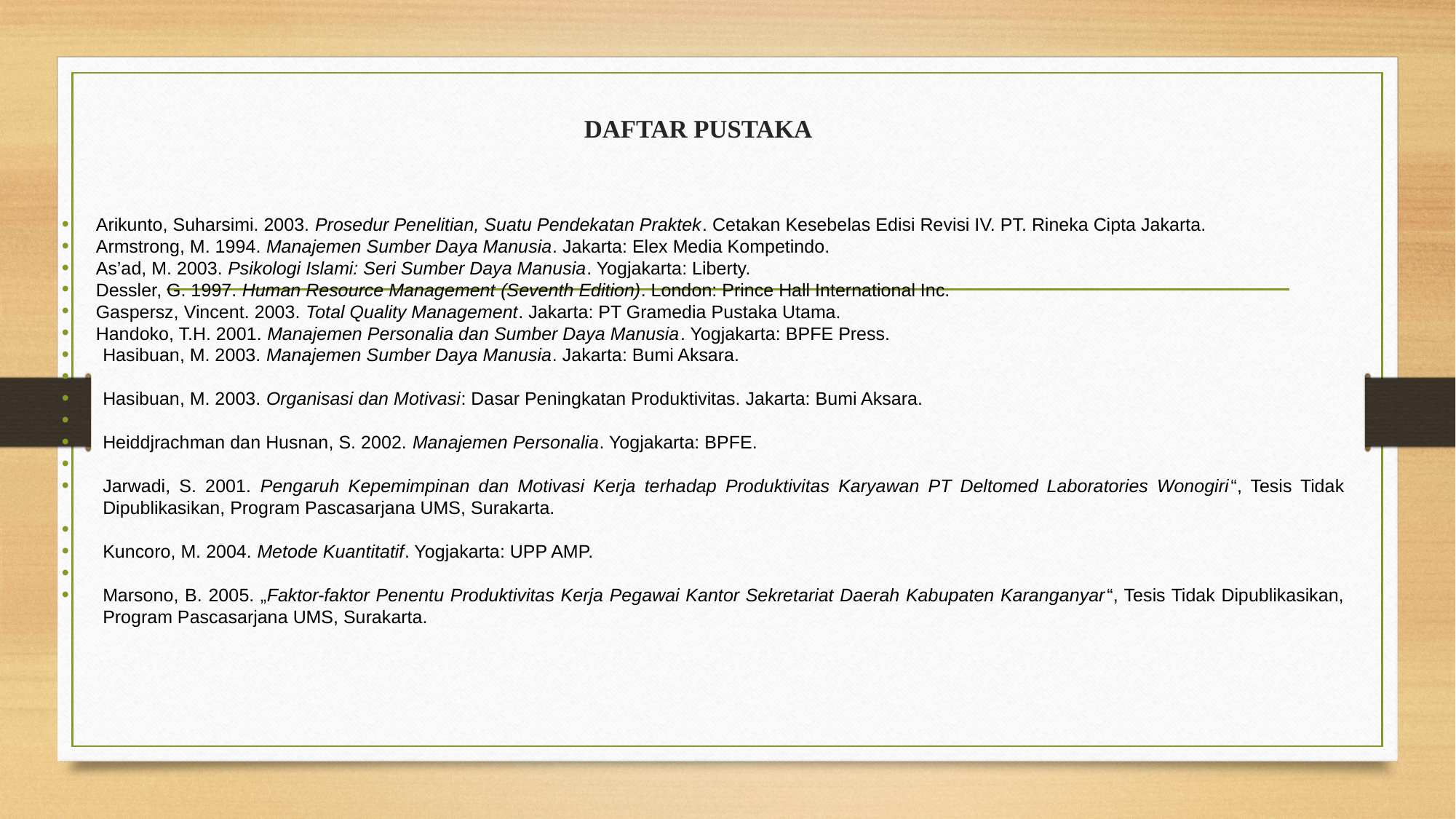

# DAFTAR PUSTAKA
Arikunto, Suharsimi. 2003. Prosedur Penelitian, Suatu Pendekatan Praktek. Cetakan Kesebelas Edisi Revisi IV. PT. Rineka Cipta Jakarta.
Armstrong, M. 1994. Manajemen Sumber Daya Manusia. Jakarta: Elex Media Kompetindo.
As’ad, M. 2003. Psikologi Islami: Seri Sumber Daya Manusia. Yogjakarta: Liberty.
Dessler, G. 1997. Human Resource Management (Seventh Edition). London: Prince Hall International Inc.
Gaspersz, Vincent. 2003. Total Quality Management. Jakarta: PT Gramedia Pustaka Utama.
Handoko, T.H. 2001. Manajemen Personalia dan Sumber Daya Manusia. Yogjakarta: BPFE Press.
Hasibuan, M. 2003. Manajemen Sumber Daya Manusia. Jakarta: Bumi Aksara.

Hasibuan, M. 2003. Organisasi dan Motivasi: Dasar Peningkatan Produktivitas. Jakarta: Bumi Aksara.

Heiddjrachman dan Husnan, S. 2002. Manajemen Personalia. Yogjakarta: BPFE.

Jarwadi, S. 2001. Pengaruh Kepemimpinan dan Motivasi Kerja terhadap Produktivitas Karyawan PT Deltomed Laboratories Wonogiri“, Tesis Tidak Dipublikasikan, Program Pascasarjana UMS, Surakarta.

Kuncoro, M. 2004. Metode Kuantitatif. Yogjakarta: UPP AMP.

Marsono, B. 2005. „Faktor-faktor Penentu Produktivitas Kerja Pegawai Kantor Sekretariat Daerah Kabupaten Karanganyar“, Tesis Tidak Dipublikasikan, Program Pascasarjana UMS, Surakarta.